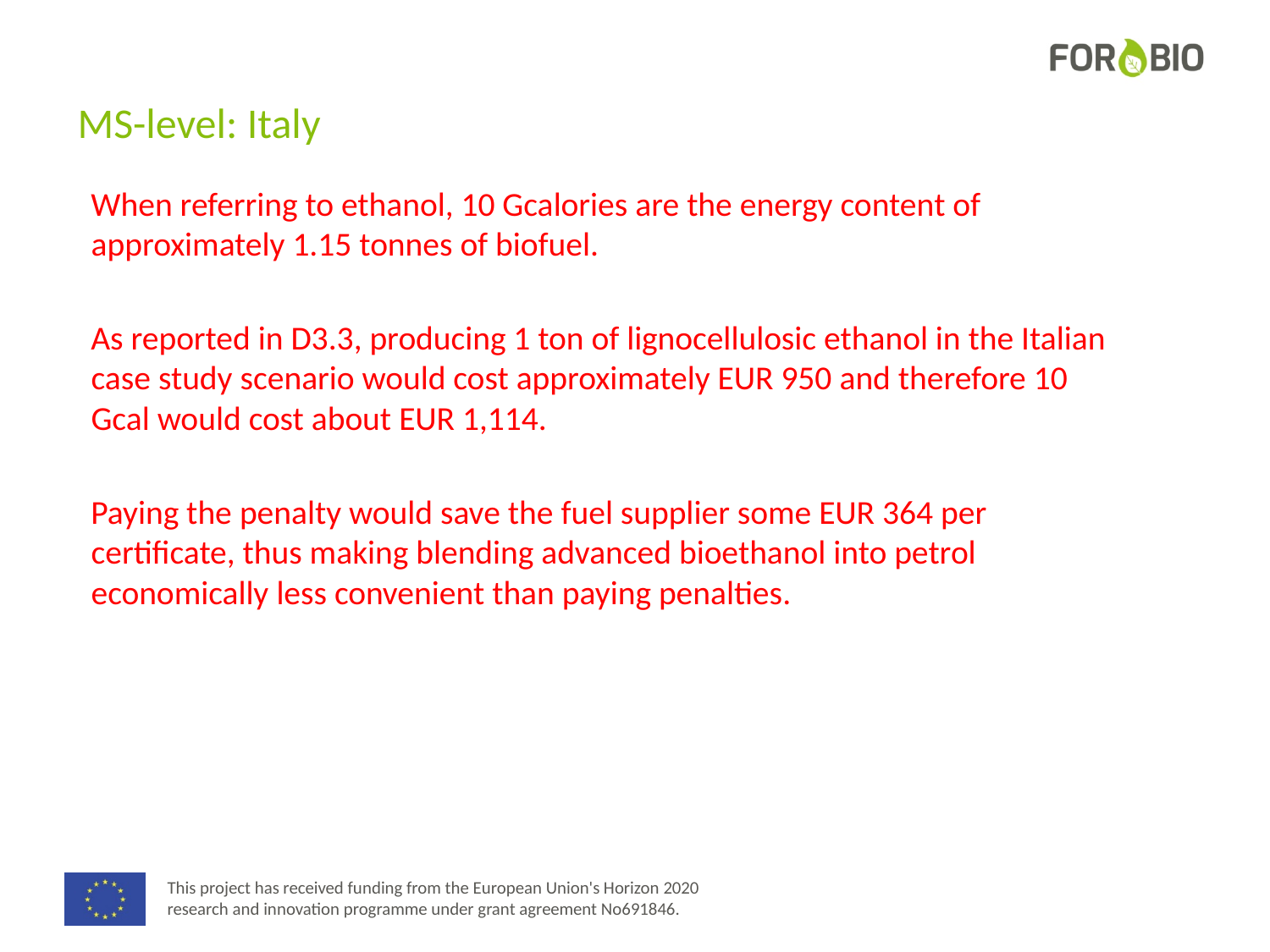

# MS-level: Italy
When referring to ethanol, 10 Gcalories are the energy content of approximately 1.15 tonnes of biofuel.

As reported in D3.3, producing 1 ton of lignocellulosic ethanol in the Italian case study scenario would cost approximately EUR 950 and therefore 10 Gcal would cost about EUR 1,114.

Paying the penalty would save the fuel supplier some EUR 364 per certificate, thus making blending advanced bioethanol into petrol economically less convenient than paying penalties.